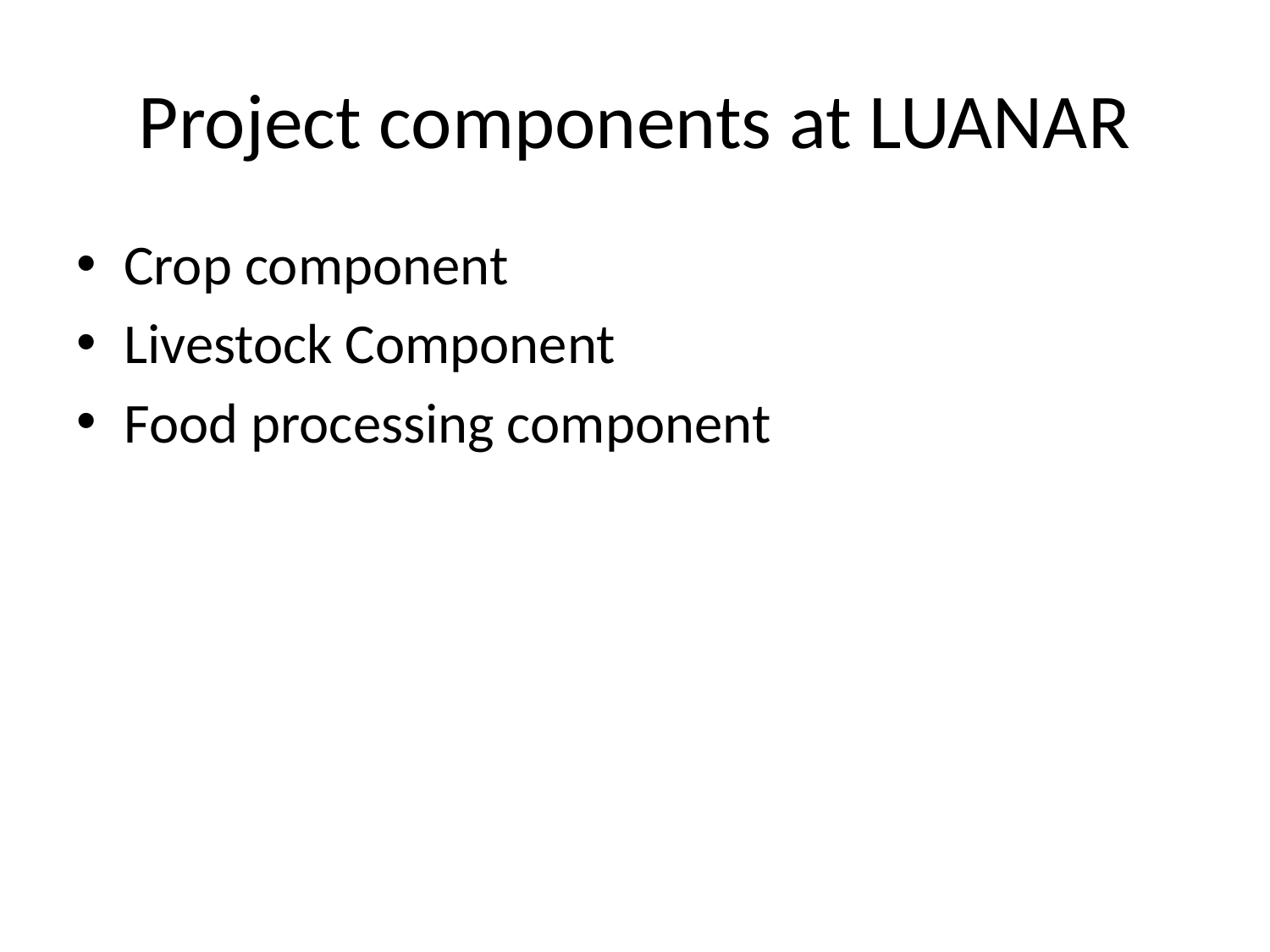

# Project components at LUANAR
Crop component
Livestock Component
Food processing component